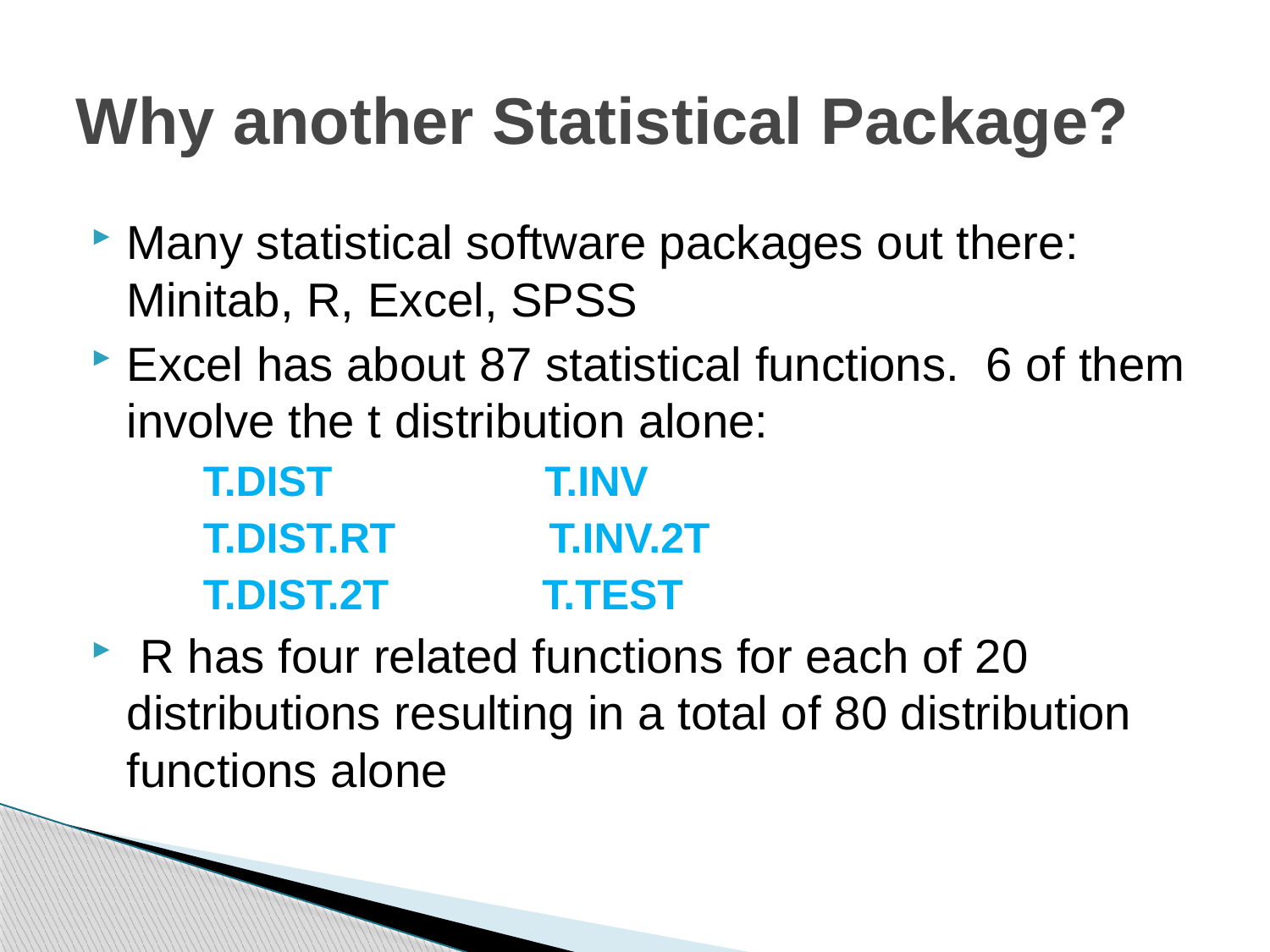

# Why another Statistical Package?
Many statistical software packages out there:  Minitab, R, Excel, SPSS
Excel has about 87 statistical functions.  6 of them involve the t distribution alone:
T.DIST                  T.INV
T.DIST.RT             T.INV.2T
T.DIST.2T             T.TEST
 R has four related functions for each of 20 distributions resulting in a total of 80 distribution functions alone